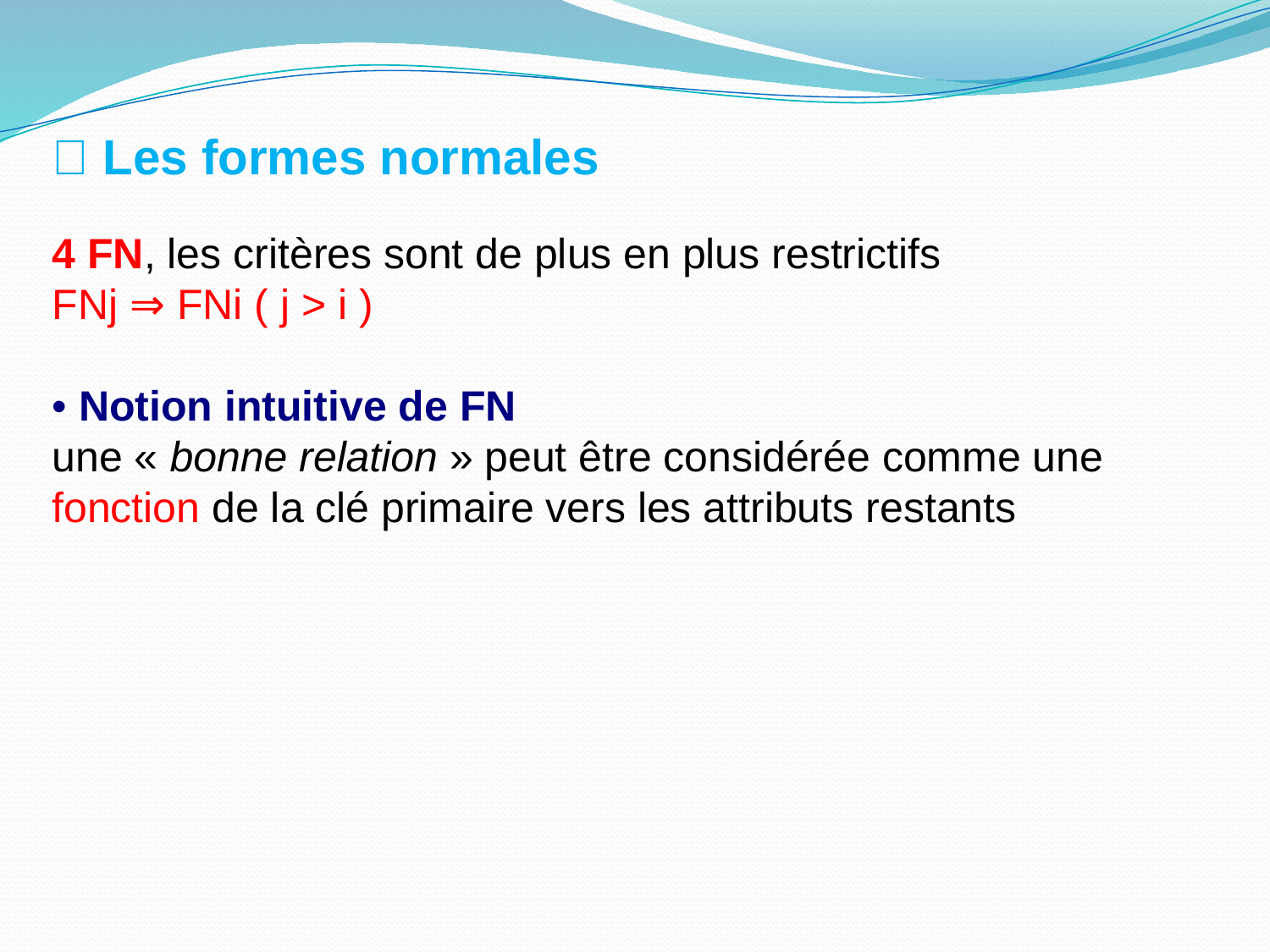

􀂉 Les formes normales

4 FN, les critères sont de plus en plus restrictifs
FNj ⇒ FNi ( j > i )

• Notion intuitive de FN
une « bonne relation » peut être considérée comme une fonction de la clé primaire vers les attributs restants